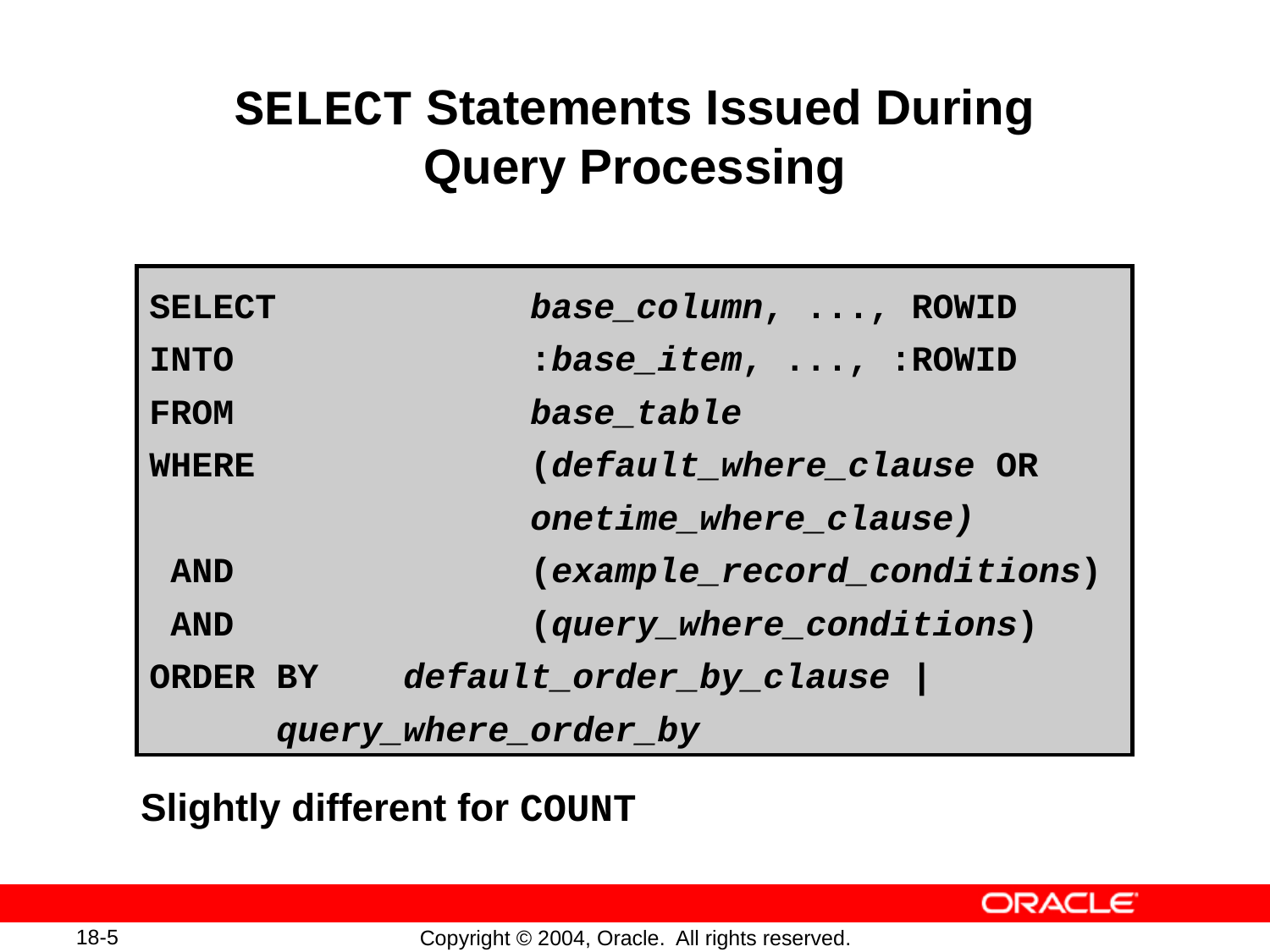

# SELECT Statements Issued During Query Processing
SELECT		base_column, ..., ROWID
INTO				:base_item, ..., :ROWID
FROM				base_table
WHERE			(default_where_clause OR
					onetime_where_clause)
 AND				(example_record_conditions)
 AND		  		(query_where_conditions)
ORDER BY	default_order_by_clause |
	   		query_where_order_by
Slightly different for COUNT